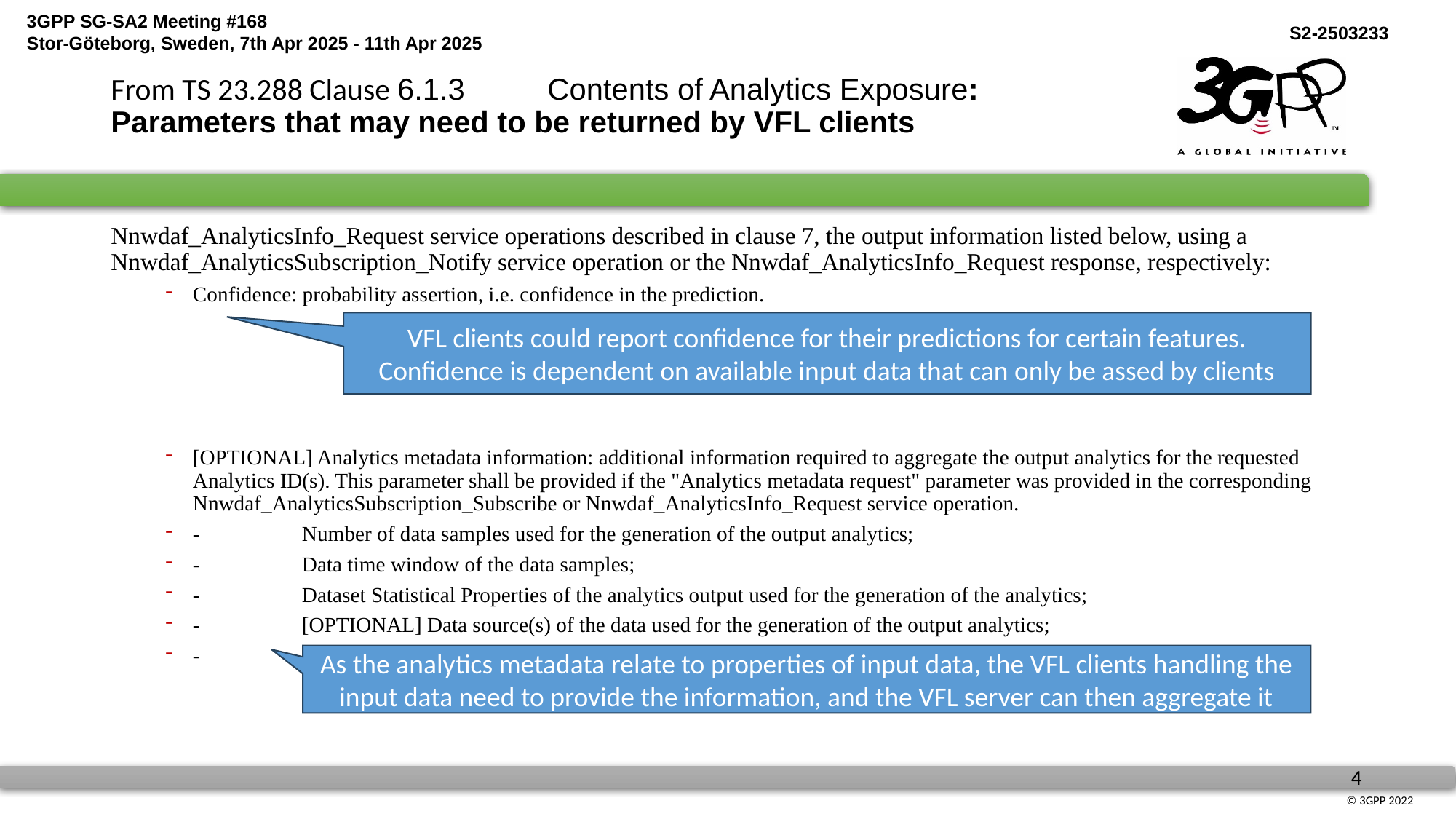

# From TS 23.288 Clause 6.1.3	Contents of Analytics Exposure: Parameters that may need to be returned by VFL clients
Nnwdaf_AnalyticsInfo_Request service operations described in clause 7, the output information listed below, using a Nnwdaf_AnalyticsSubscription_Notify service operation or the Nnwdaf_AnalyticsInfo_Request response, respectively:
Confidence: probability assertion, i.e. confidence in the prediction.

[OPTIONAL] Analytics metadata information: additional information required to aggregate the output analytics for the requested Analytics ID(s). This parameter shall be provided if the "Analytics metadata request" parameter was provided in the corresponding Nnwdaf_AnalyticsSubscription_Subscribe or Nnwdaf_AnalyticsInfo_Request service operation.
-	Number of data samples used for the generation of the output analytics;
-	Data time window of the data samples;
-	Dataset Statistical Properties of the analytics output used for the generation of the analytics;
-	[OPTIONAL] Data source(s) of the data used for the generation of the output analytics;
-	[OPTIONAL] Data Processing, if applied on the data collected for the generation of the output analytics;
VFL clients could report confidence for their predictions for certain features. Confidence is dependent on available input data that can only be assed by clients
As the analytics metadata relate to properties of input data, the VFL clients handling the input data need to provide the information, and the VFL server can then aggregate it